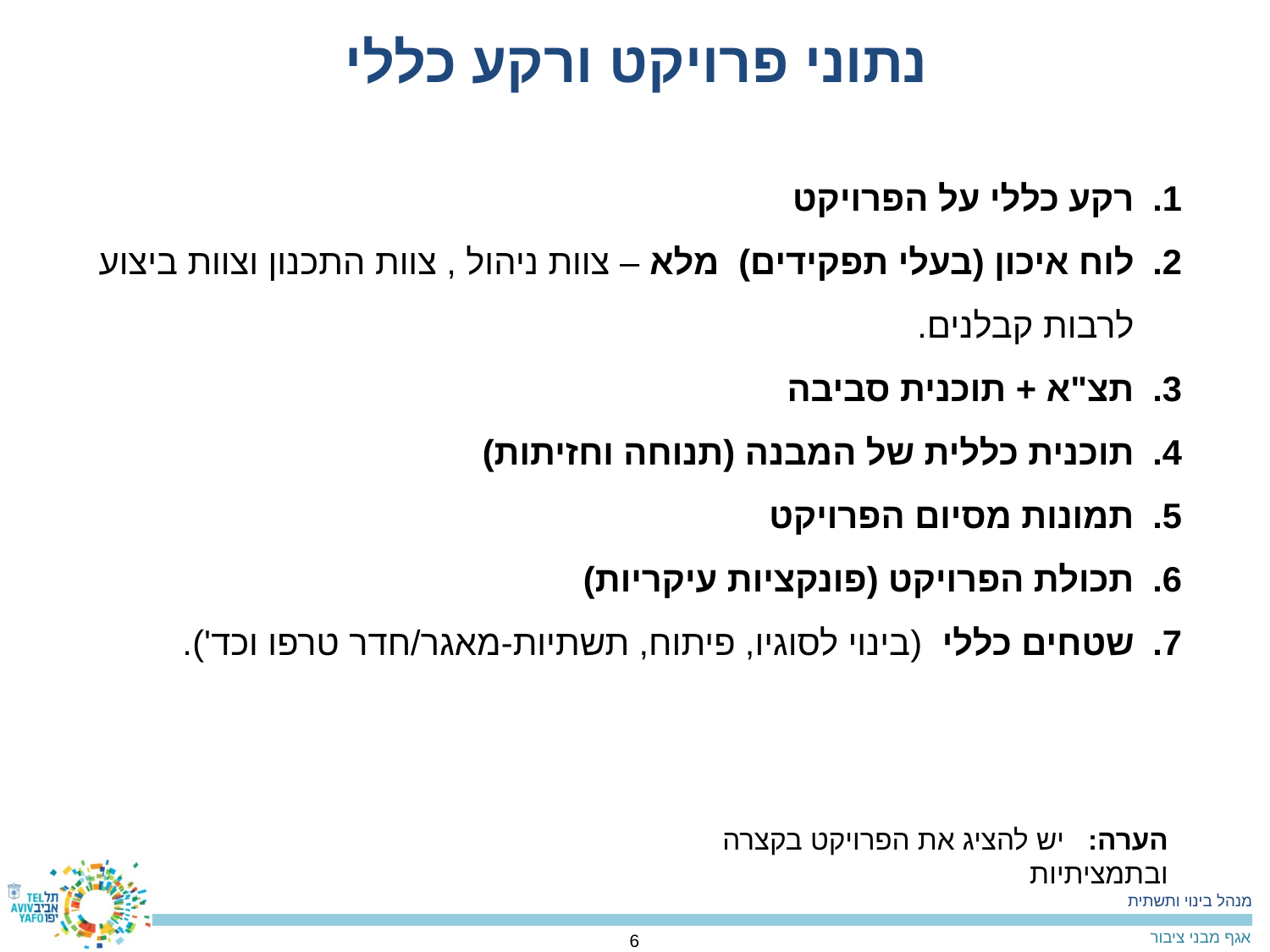

נתוני פרויקט ורקע כללי
רקע כללי על הפרויקט
לוח איכון (בעלי תפקידים)  מלא – צוות ניהול , צוות התכנון וצוות ביצוע לרבות קבלנים.
תצ"א + תוכנית סביבה
תוכנית כללית של המבנה (תנוחה וחזיתות)
תמונות מסיום הפרויקט
תכולת הפרויקט (פונקציות עיקריות)
שטחים כללי  (בינוי לסוגיו, פיתוח, תשתיות-מאגר/חדר טרפו וכד').
הערה:   יש להציג את הפרויקט בקצרה ובתמציתיות